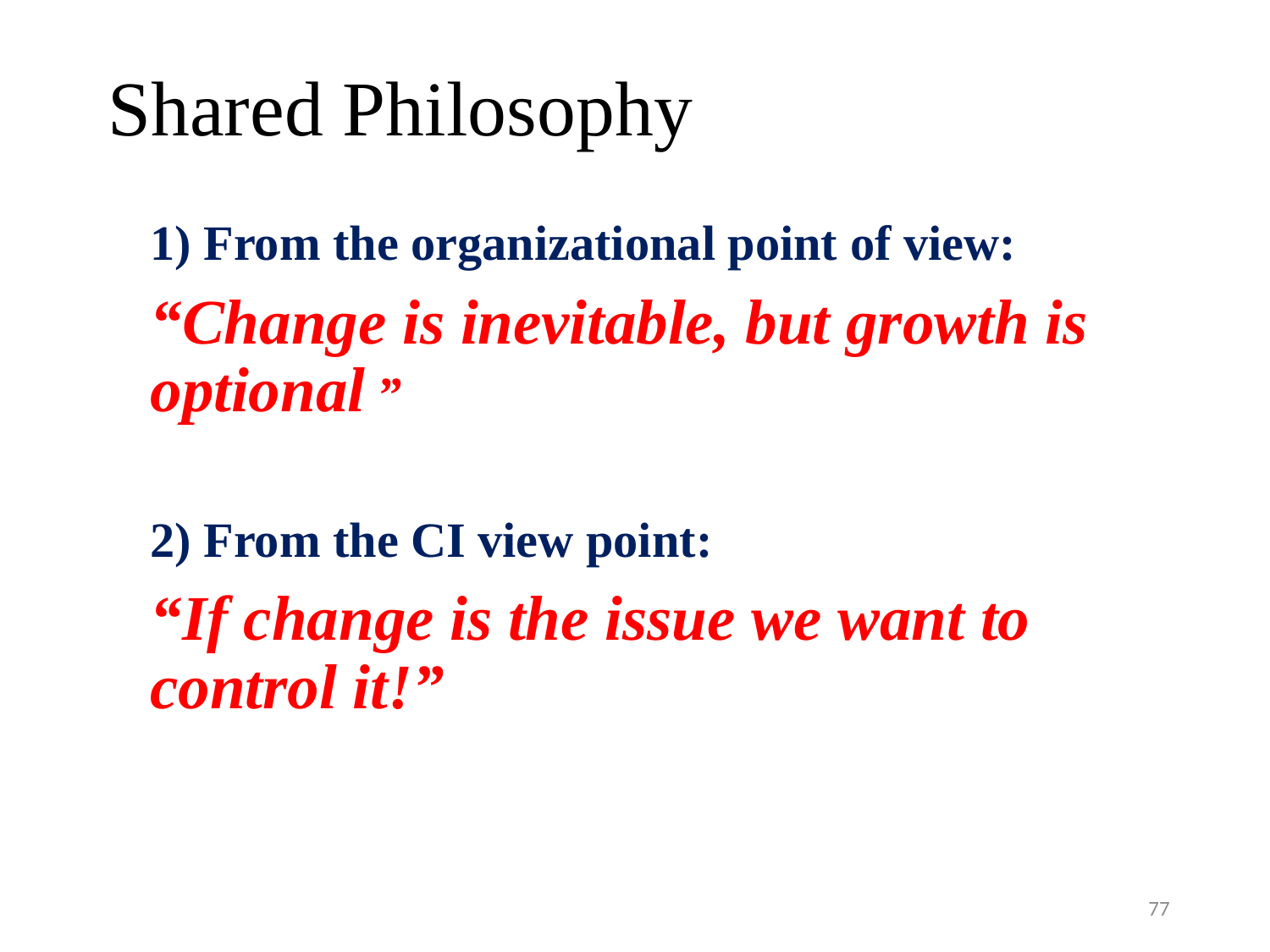

# Shared Philosophy
1) From the organizational point of view:
“Change is inevitable, but growth is optional ”

2) From the CI view point:
“If change is the issue we want to control it!”
77